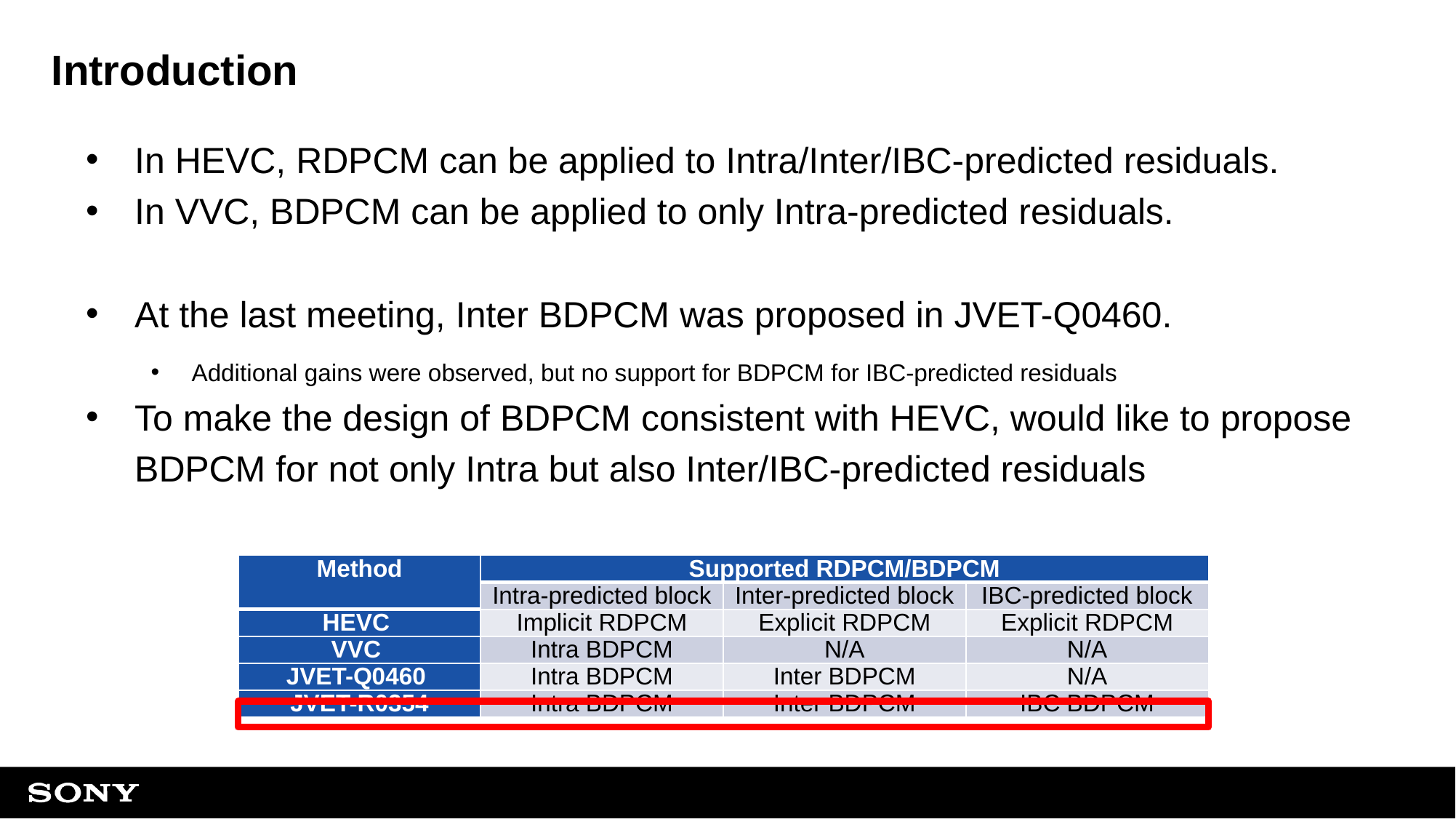

# Introduction
In HEVC, RDPCM can be applied to Intra/Inter/IBC-predicted residuals.
In VVC, BDPCM can be applied to only Intra-predicted residuals.

At the last meeting, Inter BDPCM was proposed in JVET-Q0460.
Additional gains were observed, but no support for BDPCM for IBC-predicted residuals
To make the design of BDPCM consistent with HEVC, would like to propose BDPCM for not only Intra but also Inter/IBC-predicted residuals

| Method | Supported RDPCM/BDPCM |  |  |
| --- | --- | --- | --- |
|  | Intra-predicted block | Inter-predicted block | IBC-predicted block |
| HEVC | Implicit RDPCM | Explicit RDPCM | Explicit RDPCM |
| VVC | Intra BDPCM | N/A | N/A |
| JVET-Q0460 | Intra BDPCM | Inter BDPCM | N/A |
| JVET-R0354 | Intra BDPCM | Inter BDPCM | IBC BDPCM |